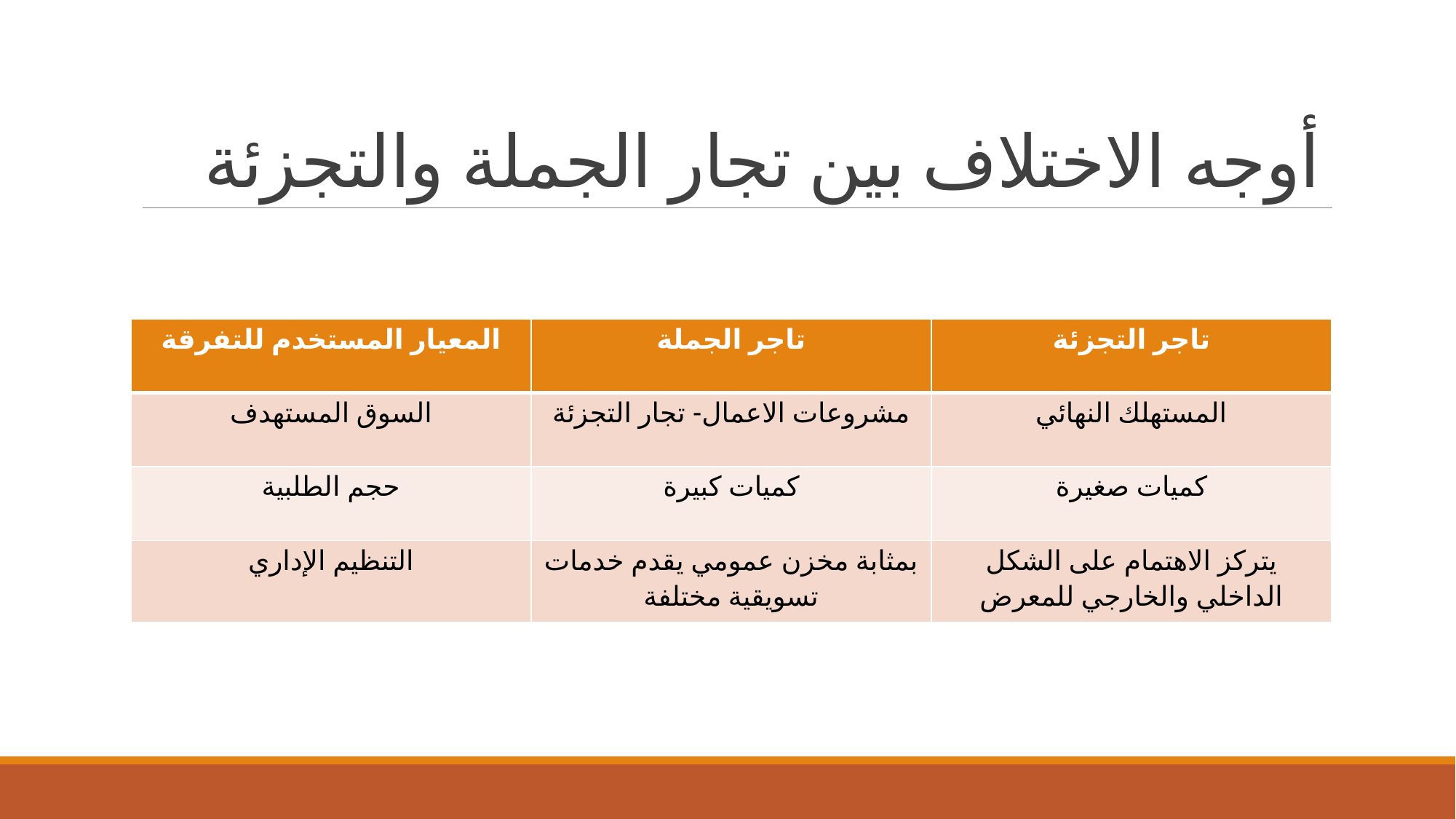

# أوجه الاختلاف بين تجار الجملة والتجزئة
| المعيار المستخدم للتفرقة | تاجر الجملة | تاجر التجزئة |
| --- | --- | --- |
| السوق المستهدف | مشروعات الاعمال- تجار التجزئة | المستهلك النهائي |
| حجم الطلبية | كميات كبيرة | كميات صغيرة |
| التنظيم الإداري | بمثابة مخزن عمومي يقدم خدمات تسويقية مختلفة | يتركز الاهتمام على الشكل الداخلي والخارجي للمعرض |